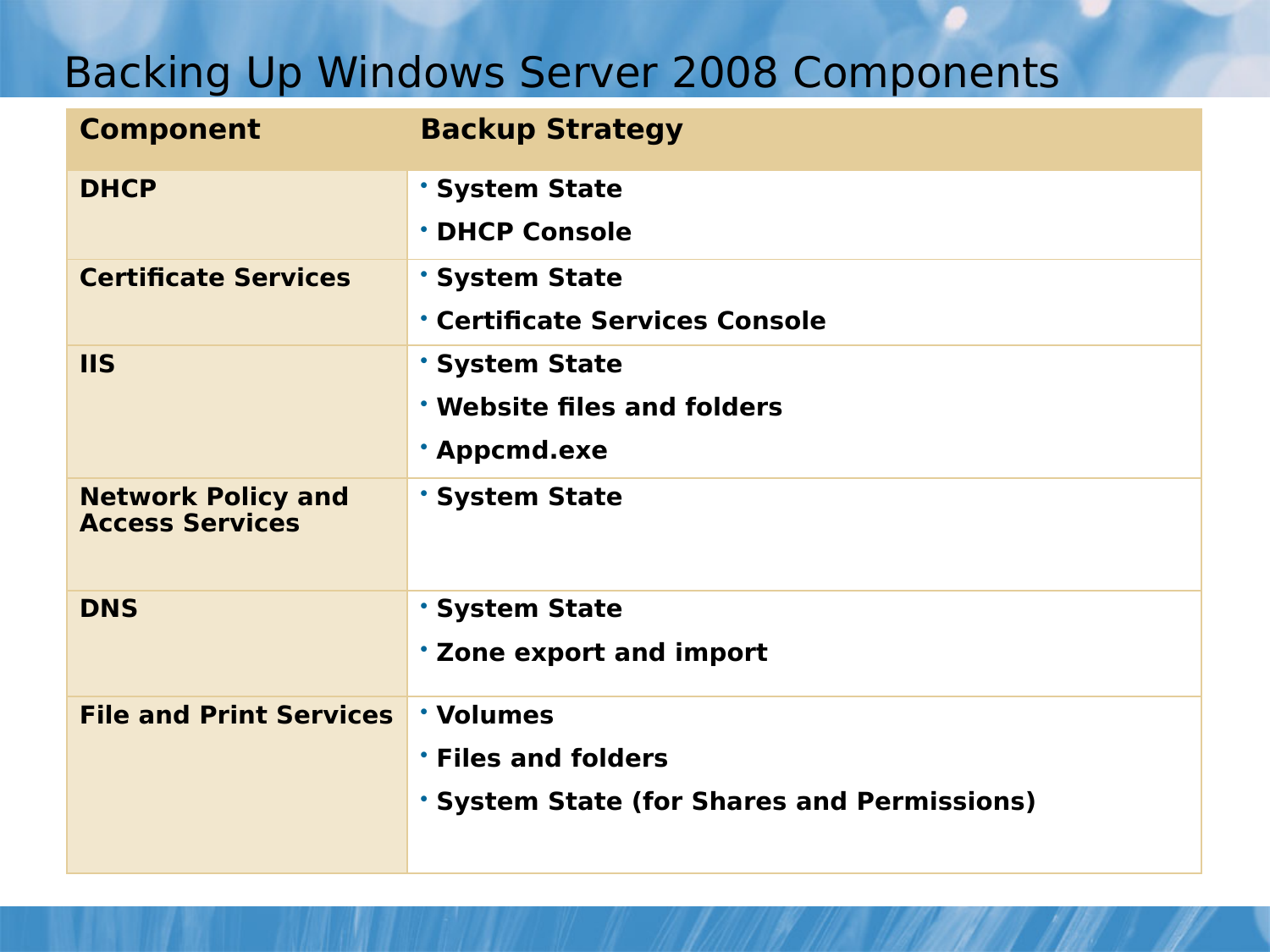

# Backing Up Windows Server 2008 Components
| Component | Backup Strategy |
| --- | --- |
| DHCP | System State DHCP Console |
| Certificate Services | System State Certificate Services Console |
| IIS | System State Website files and folders Appcmd.exe |
| Network Policy and Access Services | System State |
| DNS | System State Zone export and import |
| File and Print Services | Volumes Files and folders System State (for Shares and Permissions) |